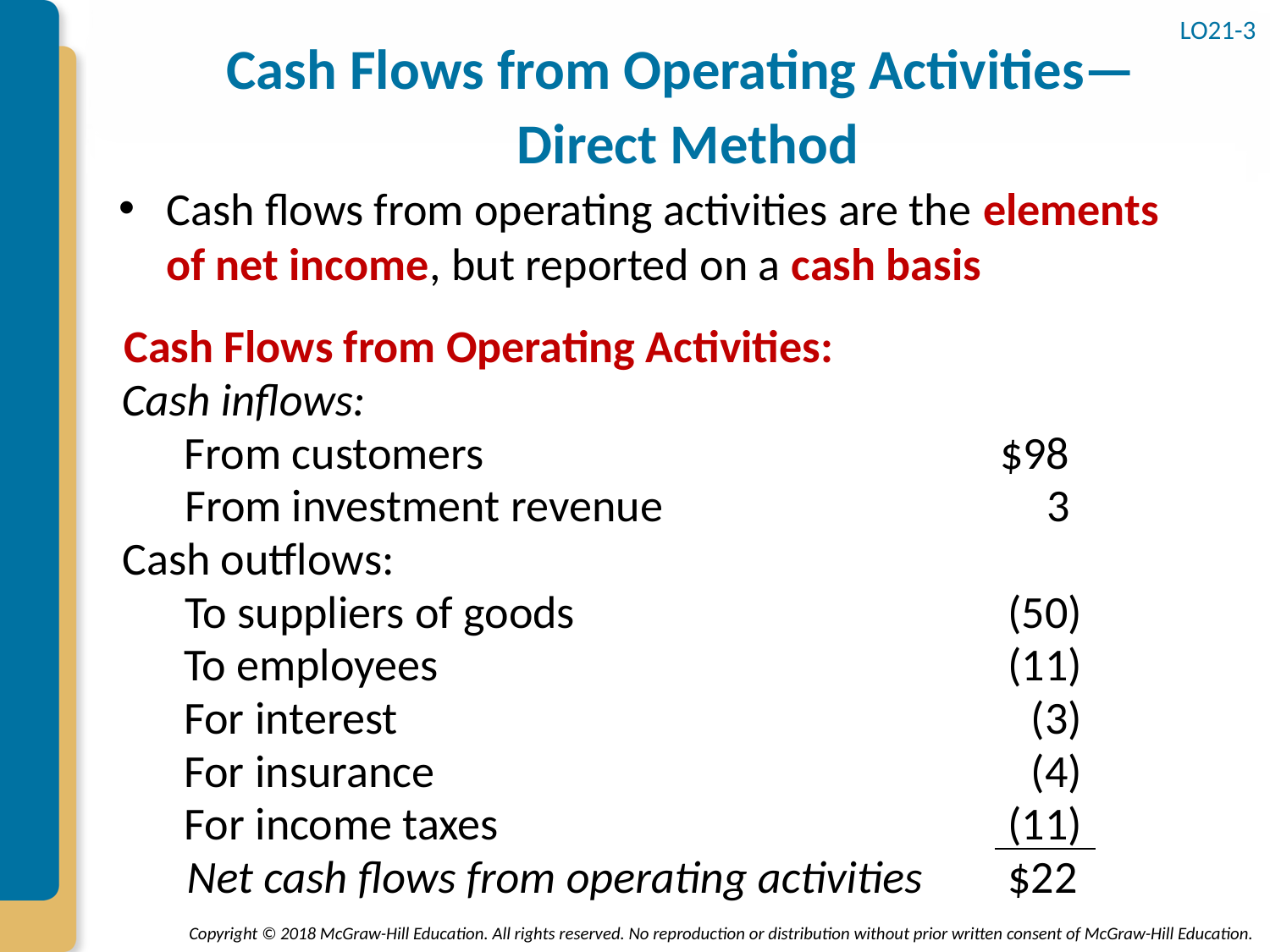

# Cash Flows from Operating Activities— Direct Method
LO21-3
Cash flows from operating activities are the elements of net income, but reported on a cash basis
Cash Flows from Operating Activities:
Cash inflows:
From customers
$98
From investment revenue
3
Cash outflows:
To suppliers of goods
(50)
To employees
(11)
For interest
(3)
(4)
For insurance
(11)
For income taxes
$22
Net cash flows from operating activities